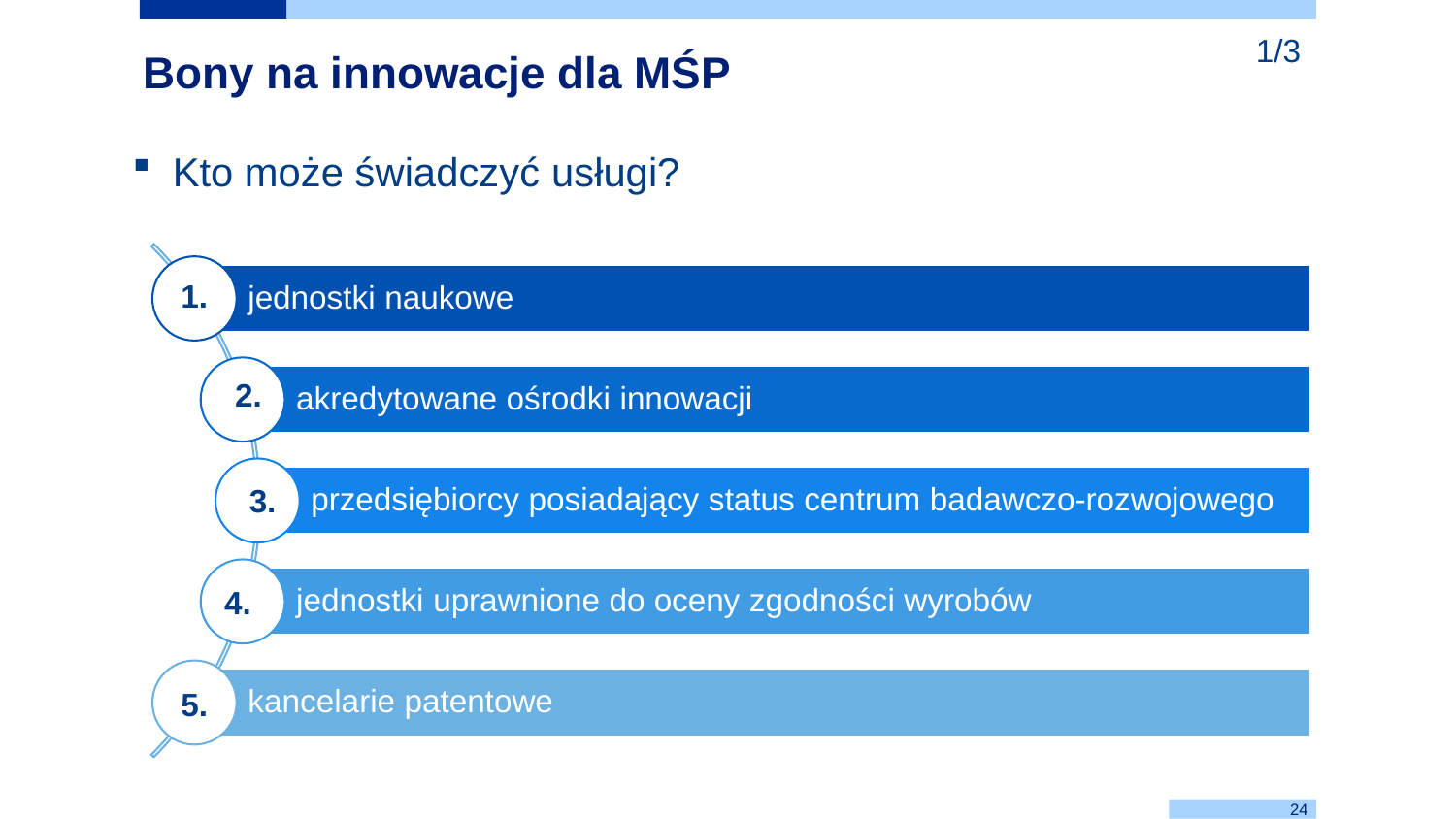

1/3
# Bony na innowacje dla MŚP
Kto może świadczyć usługi?

jednostki naukowe
akredytowane ośrodki innowacji
przedsiębiorcy posiadający status centrum badawczo-rozwojowego
jednostki uprawnione do oceny zgodności wyrobów
kancelarie patentowe
1.
2.
3.
4.
5.
24